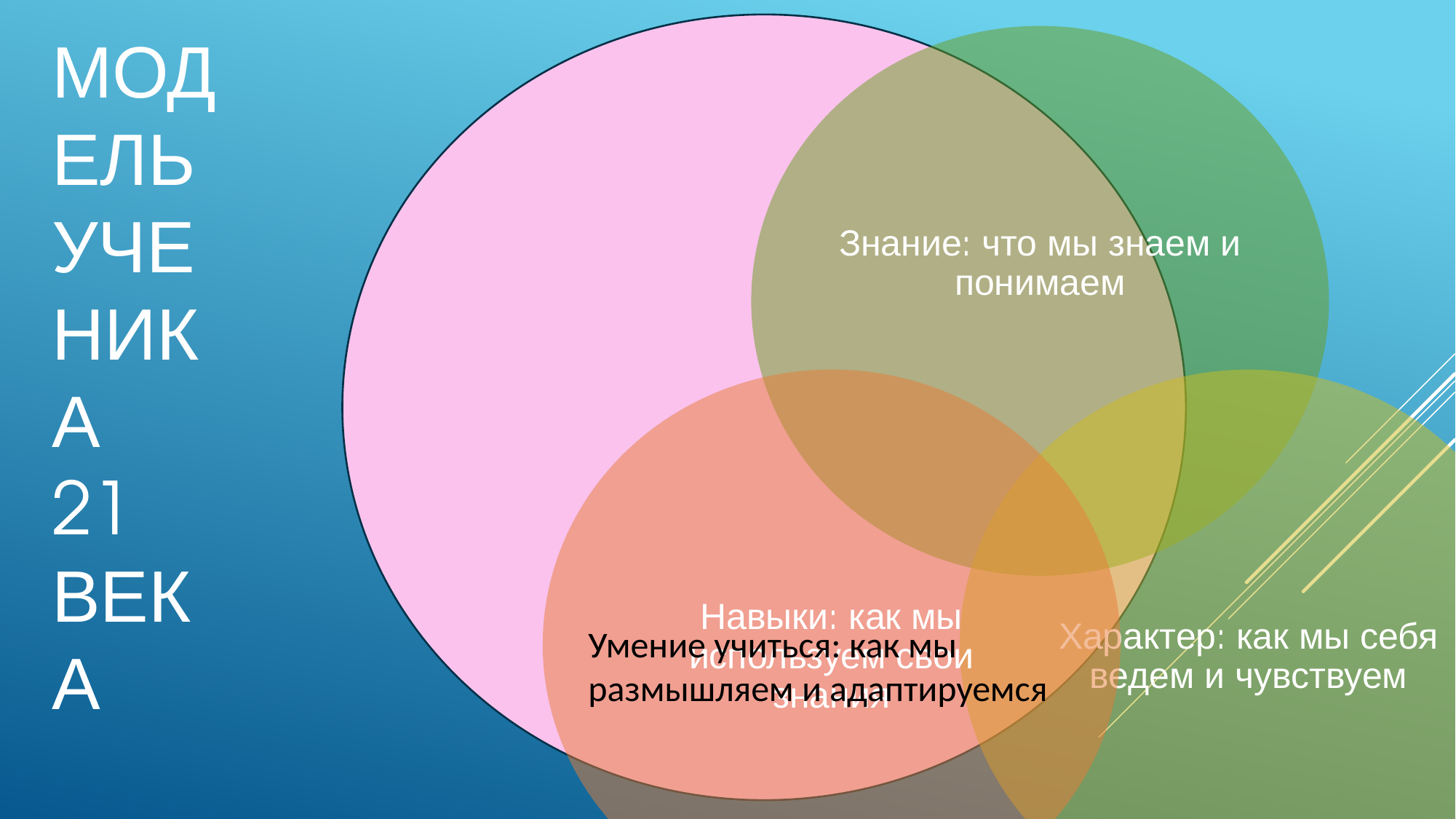

# Модель ученика 21 века
Знание: что мы знаем и понимаем
Характер: как мы себя ведем и чувствуем
Навыки: как мы используем свои знания

Умение учиться: как мы размышляем и адаптируемся